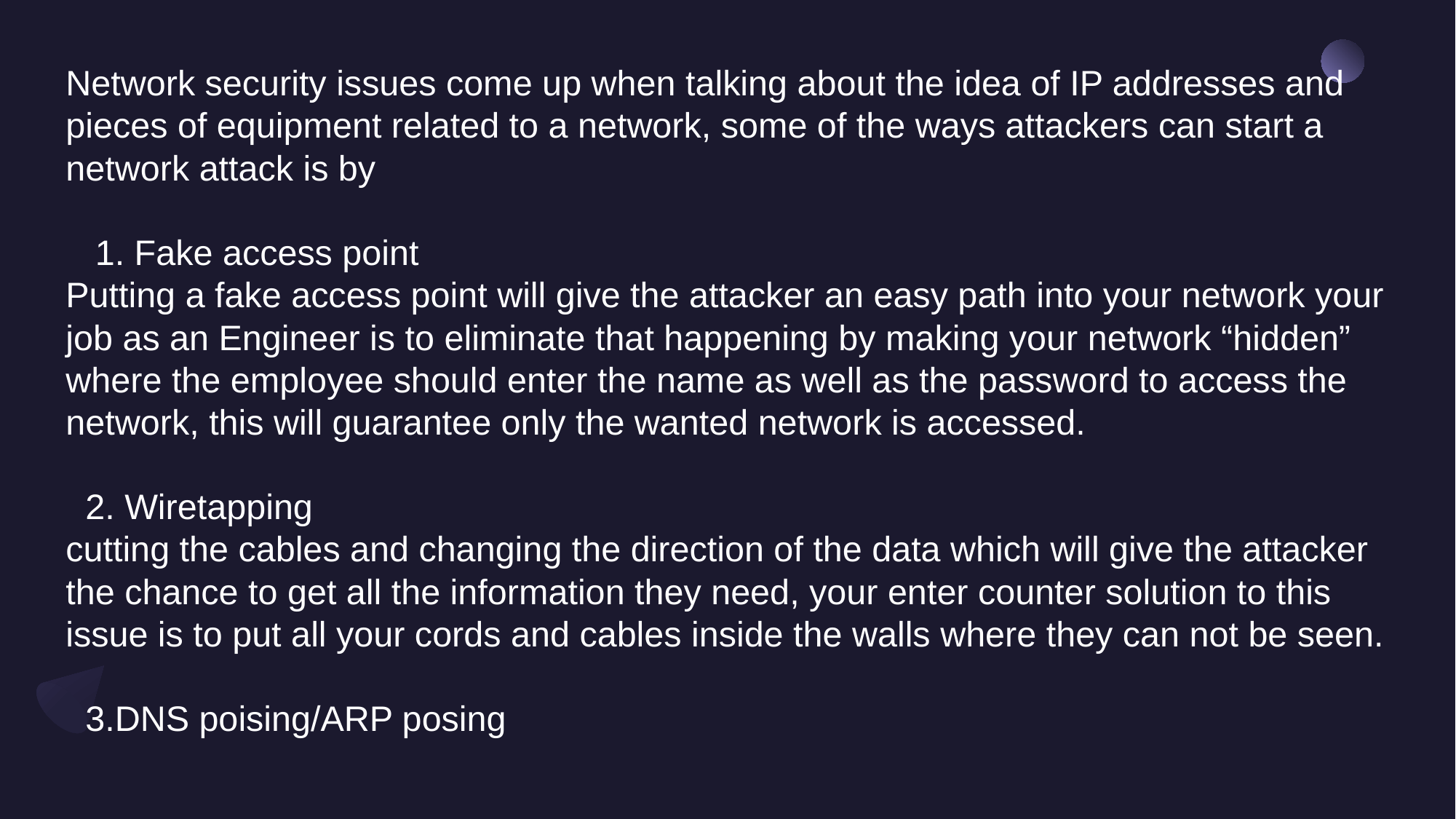

# Network security issues come up when talking about the idea of IP addresses and pieces of equipment related to a network, some of the ways attackers can start a network attack is by 1. Fake access point Putting a fake access point will give the attacker an easy path into your network your job as an Engineer is to eliminate that happening by making your network “hidden” where the employee should enter the name as well as the password to access the network, this will guarantee only the wanted network is accessed. 2. Wiretapping cutting the cables and changing the direction of the data which will give the attacker the chance to get all the information they need, your enter counter solution to this issue is to put all your cords and cables inside the walls where they can not be seen. 3.DNS poising/ARP posing